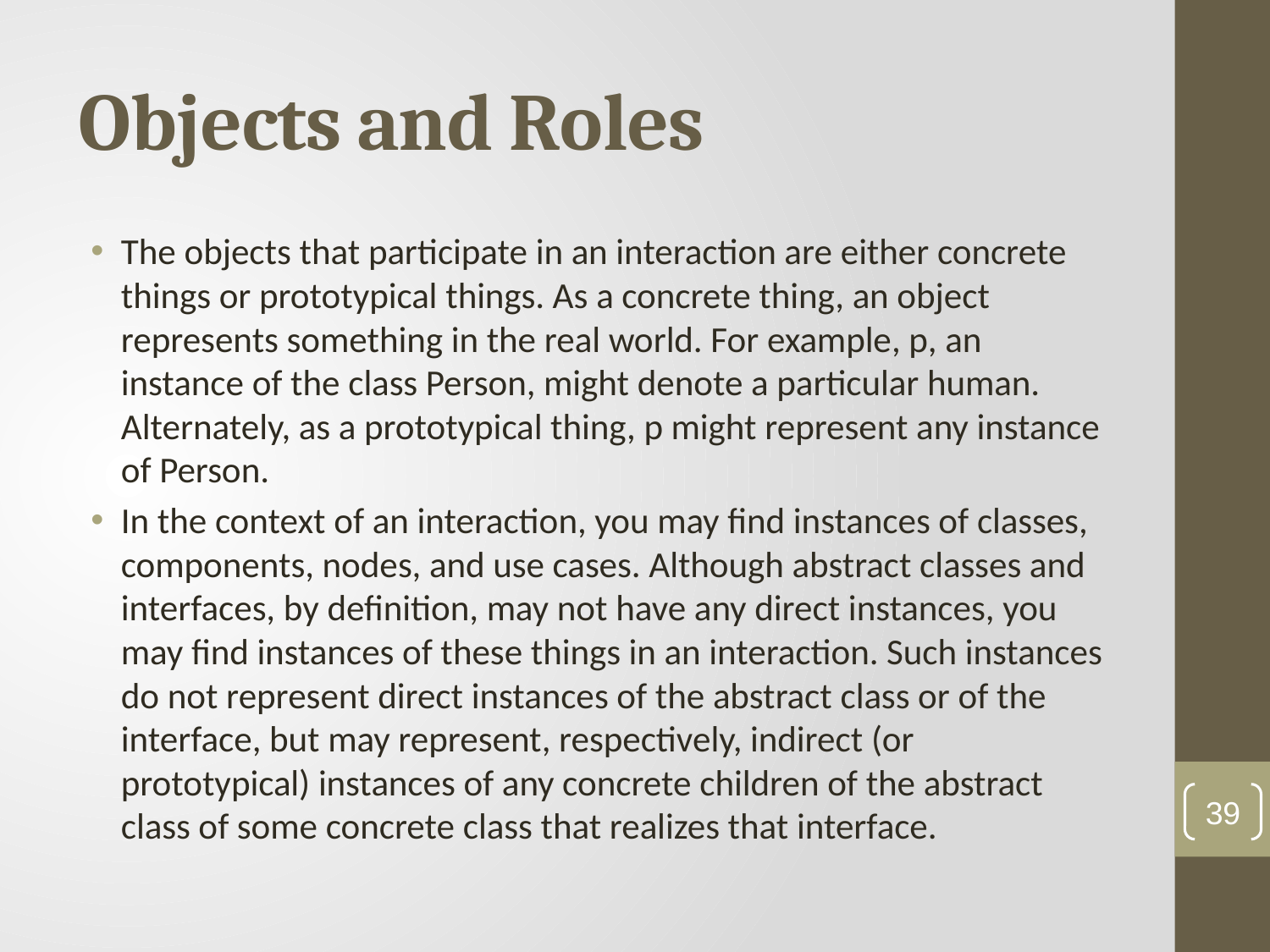

# Objects and Roles
The objects that participate in an interaction are either concrete things or prototypical things. As a concrete thing, an object represents something in the real world. For example, p, an instance of the class Person, might denote a particular human. Alternately, as a prototypical thing, p might represent any instance of Person.
In the context of an interaction, you may find instances of classes, components, nodes, and use cases. Although abstract classes and interfaces, by definition, may not have any direct instances, you may find instances of these things in an interaction. Such instances do not represent direct instances of the abstract class or of the interface, but may represent, respectively, indirect (or prototypical) instances of any concrete children of the abstract class of some concrete class that realizes that interface.

39